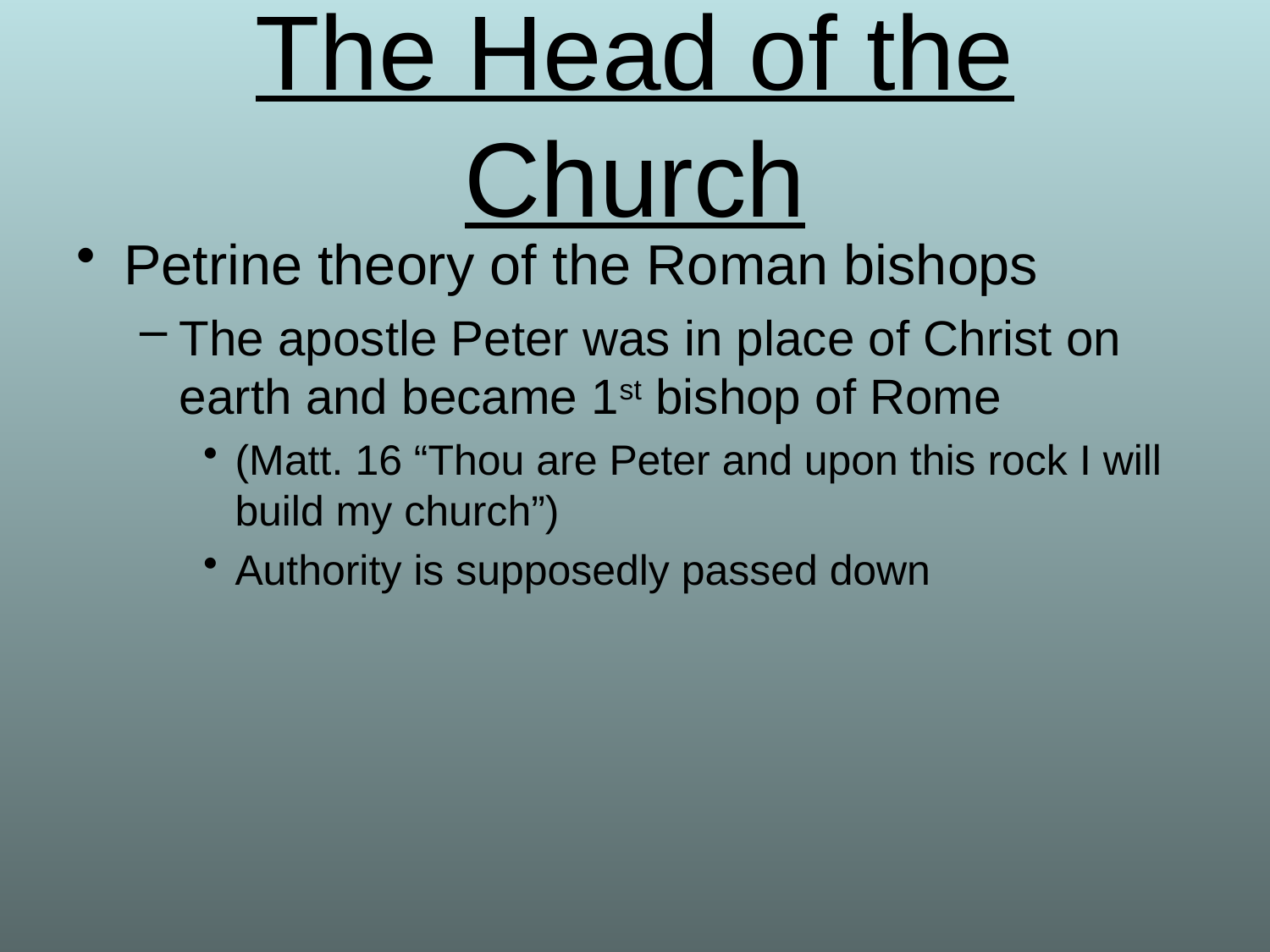

# The Head of the Church
Petrine theory of the Roman bishops
The apostle Peter was in place of Christ on earth and became 1st bishop of Rome
(Matt. 16 “Thou are Peter and upon this rock I will build my church”)
Authority is supposedly passed down